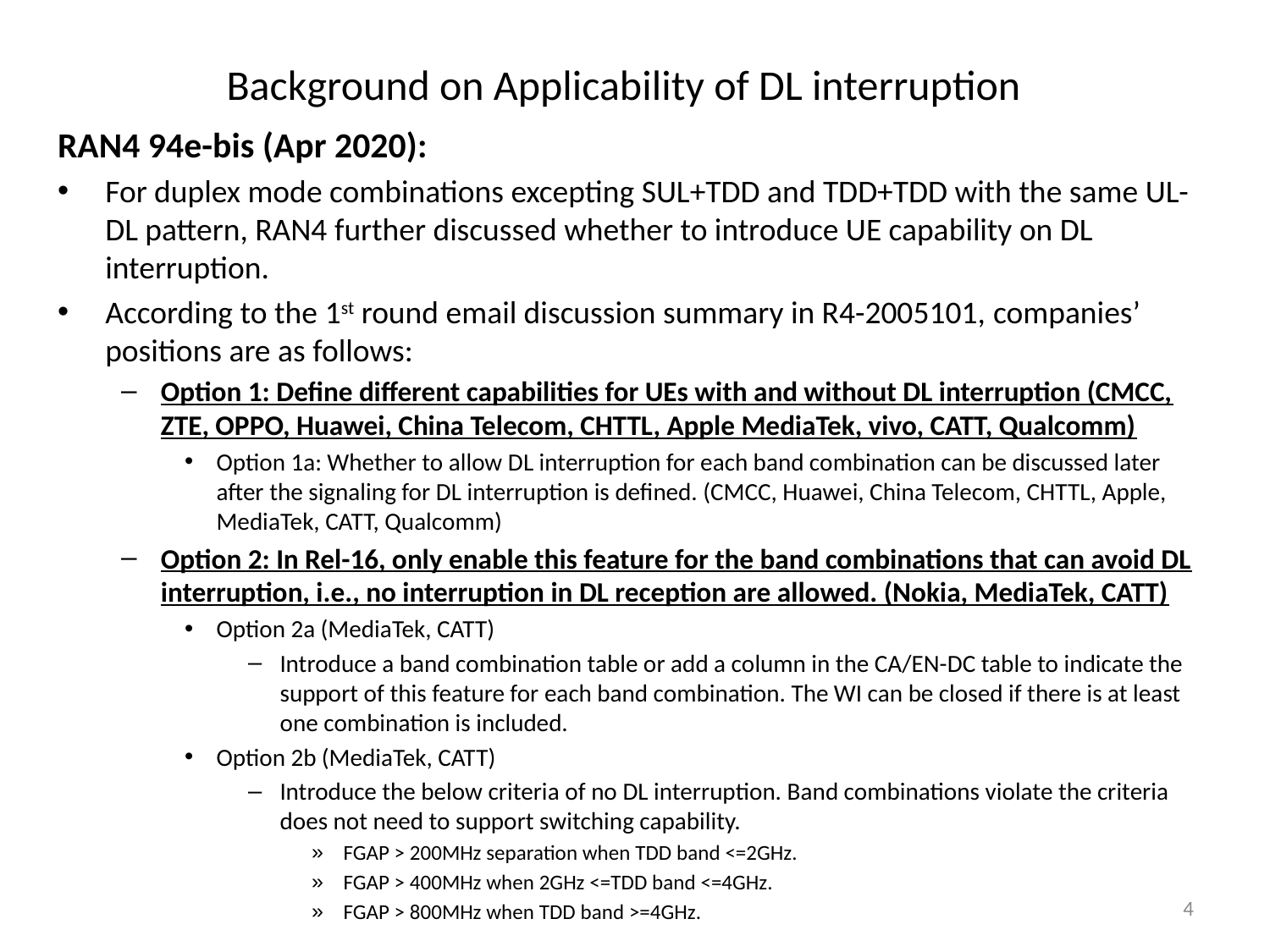

# Background on Applicability of DL interruption
RAN4 94e-bis (Apr 2020):
For duplex mode combinations excepting SUL+TDD and TDD+TDD with the same UL-DL pattern, RAN4 further discussed whether to introduce UE capability on DL interruption.
According to the 1st round email discussion summary in R4-2005101, companies’ positions are as follows:
Option 1: Define different capabilities for UEs with and without DL interruption (CMCC, ZTE, OPPO, Huawei, China Telecom, CHTTL, Apple MediaTek, vivo, CATT, Qualcomm)
Option 1a: Whether to allow DL interruption for each band combination can be discussed later after the signaling for DL interruption is defined. (CMCC, Huawei, China Telecom, CHTTL, Apple, MediaTek, CATT, Qualcomm)
Option 2: In Rel-16, only enable this feature for the band combinations that can avoid DL interruption, i.e., no interruption in DL reception are allowed. (Nokia, MediaTek, CATT)
Option 2a (MediaTek, CATT)
Introduce a band combination table or add a column in the CA/EN-DC table to indicate the support of this feature for each band combination. The WI can be closed if there is at least one combination is included.
Option 2b (MediaTek, CATT)
Introduce the below criteria of no DL interruption. Band combinations violate the criteria does not need to support switching capability.
FGAP > 200MHz separation when TDD band <=2GHz.
FGAP > 400MHz when 2GHz <=TDD band <=4GHz.
FGAP > 800MHz when TDD band >=4GHz.
4